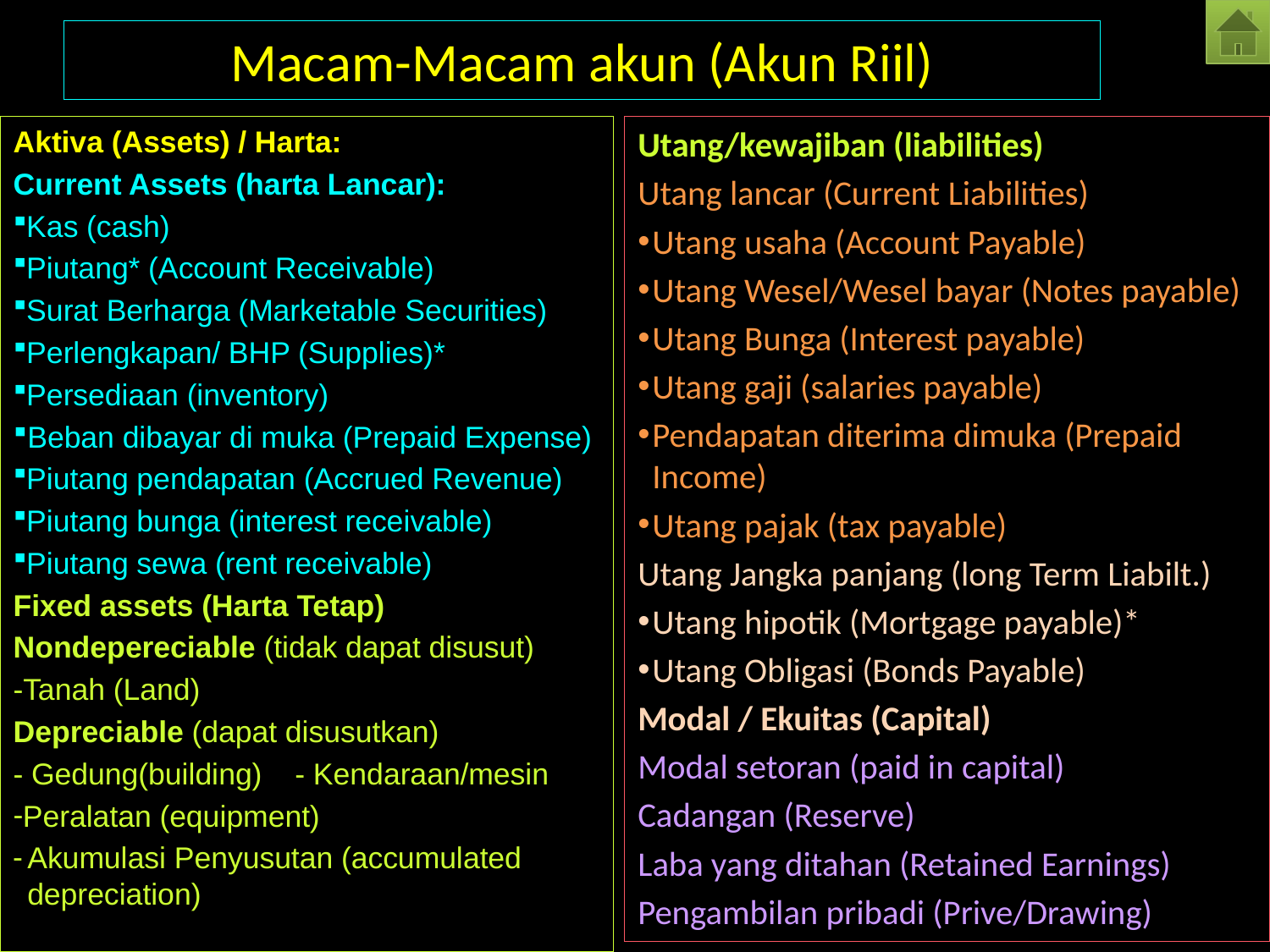

# Macam-Macam akun (Akun Riil)
Aktiva (Assets) / Harta:
Current Assets (harta Lancar):
Kas (cash)
Piutang* (Account Receivable)
Surat Berharga (Marketable Securities)
Perlengkapan/ BHP (Supplies)*
Persediaan (inventory)
Beban dibayar di muka (Prepaid Expense)
Piutang pendapatan (Accrued Revenue)
Piutang bunga (interest receivable)
Piutang sewa (rent receivable)
Fixed assets (Harta Tetap)
Nondepereciable (tidak dapat disusut)
-Tanah (Land)
Depreciable (dapat disusutkan)
- Gedung(building)    - Kendaraan/mesin
Peralatan (equipment)
Akumulasi Penyusutan (accumulated depreciation)
Utang/kewajiban (liabilities)
Utang lancar (Current Liabilities)
Utang usaha (Account Payable)
Utang Wesel/Wesel bayar (Notes payable)
Utang Bunga (Interest payable)
Utang gaji (salaries payable)
Pendapatan diterima dimuka (Prepaid Income)
Utang pajak (tax payable)
Utang Jangka panjang (long Term Liabilt.)
Utang hipotik (Mortgage payable)*
Utang Obligasi (Bonds Payable)
Modal / Ekuitas (Capital)
Modal setoran (paid in capital)
Cadangan (Reserve)
Laba yang ditahan (Retained Earnings)
Pengambilan pribadi (Prive/Drawing)